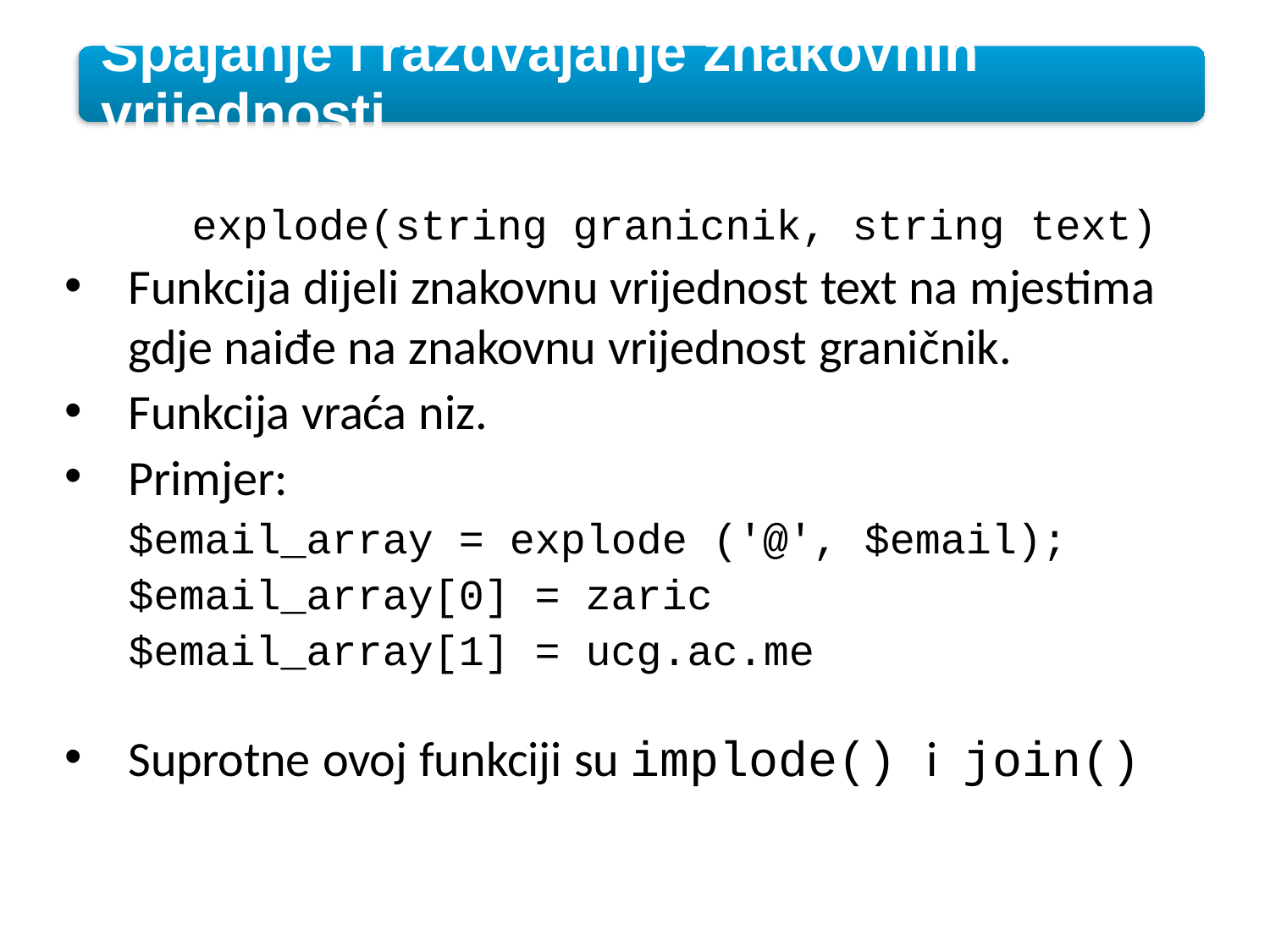

Spajanje i razdvajanje znakovnih vrijednosti
	explode(string granicnik, string text)
Funkcija dijeli znakovnu vrijednost text na mjestima gdje naiđe na znakovnu vrijednost graničnik.
Funkcija vraća niz.
Primjer:
$email_array = explode ('@', $email);
$email_array[0] = zaric
$email_array[1] = ucg.ac.me

Suprotne ovoj funkciji su implode() i join()

8